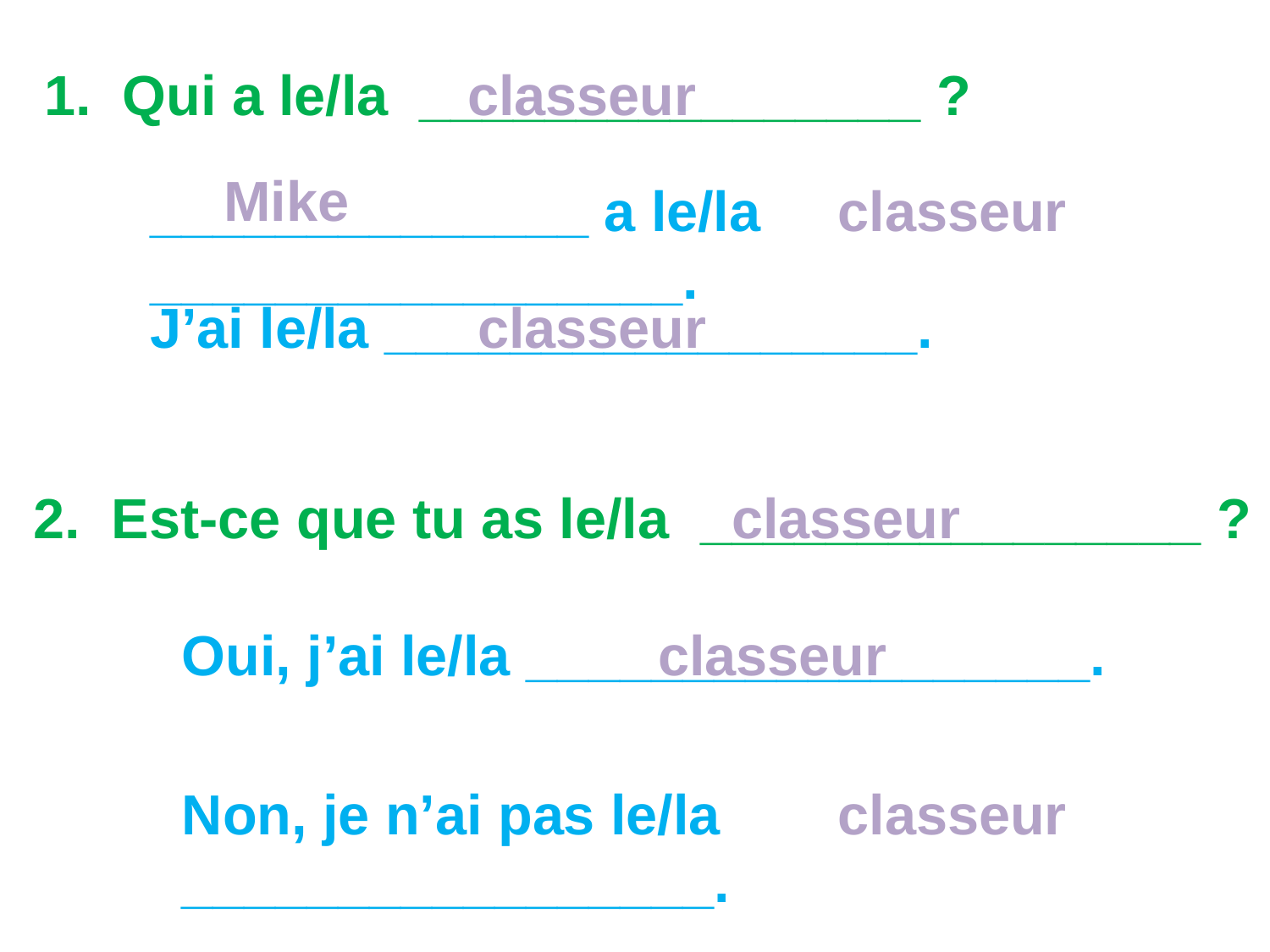

1.  Qui a le/la  ________________ ?
classeur
Mike
______________ a le/la _________________.
classeur
J’ai le/la _________________.
classeur
2.  Est-ce que tu as le/la  ________________ ?
classeur
Oui, j’ai le/la __________________.
classeur
Non, je n’ai pas le/la _________________.
classeur